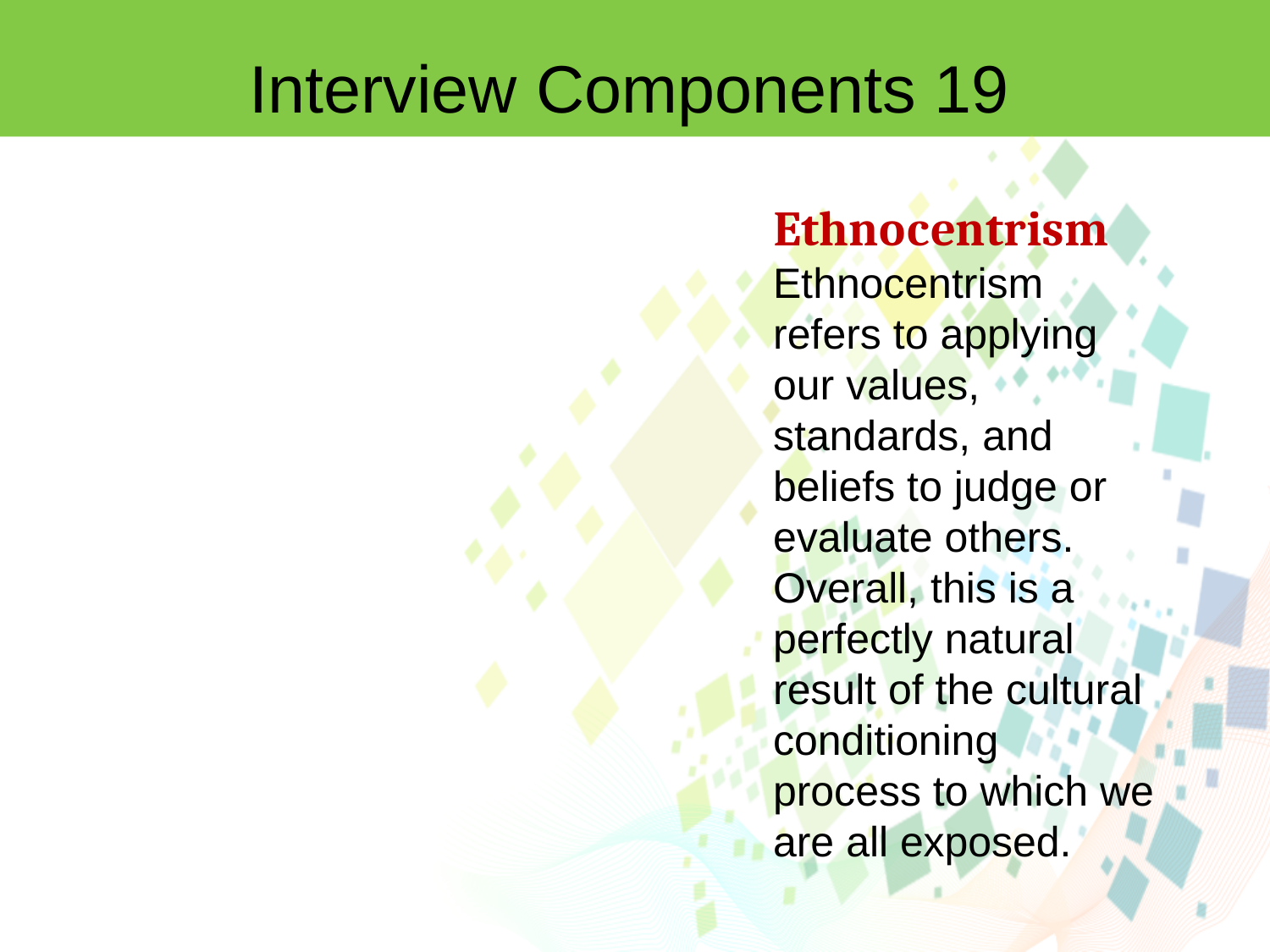

Interview Components 19
Ethnocentrism
Ethnocentrism refers to applying our values, standards, and beliefs to judge or evaluate others. Overall, this is a perfectly natural result of the cultural conditioning
process to which we are all exposed.